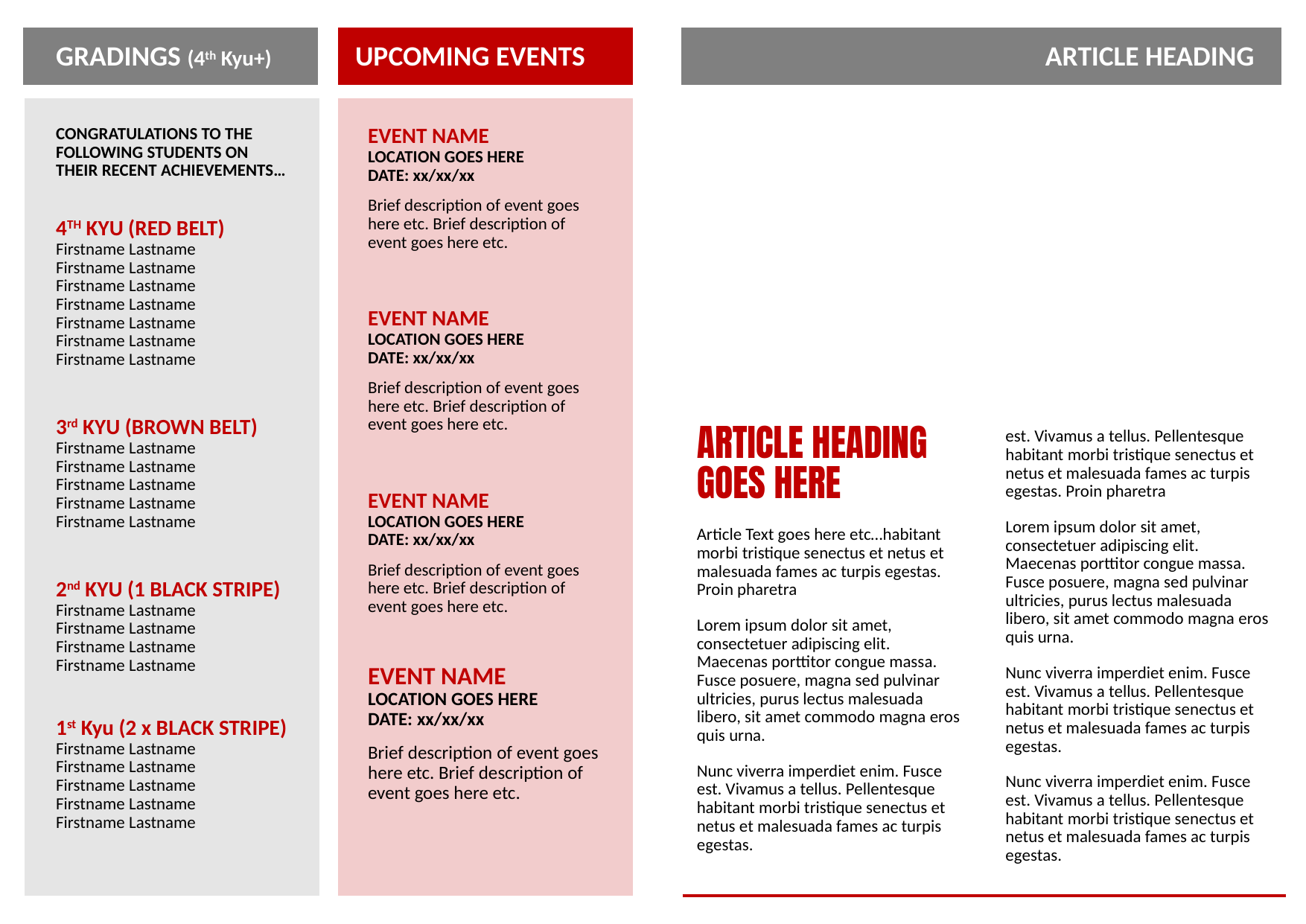

GRADINGS (4th Kyu+)
UPCOMING EVENTS
ARTICLE HEADING

CONGRATULATIONS TO THE FOLLOWING STUDENTS ON THEIR RECENT ACHIEVEMENTS…
4TH KYU (RED BELT)
Firstname Lastname
Firstname Lastname
Firstname Lastname
Firstname Lastname
Firstname Lastname
Firstname Lastname
Firstname Lastname
3rd KYU (BROWN BELT)
Firstname Lastname
Firstname Lastname
Firstname Lastname
Firstname Lastname
Firstname Lastname
2nd KYU (1 BLACK STRIPE)
Firstname Lastname
Firstname Lastname
Firstname Lastname
Firstname Lastname
1st Kyu (2 x BLACK STRIPE)
Firstname Lastname
Firstname Lastname
Firstname Lastname
Firstname Lastname
Firstname Lastname

EVENT NAME
LOCATION GOES HERE
DATE: xx/xx/xx
Brief description of event goes here etc. Brief description of event goes here etc.
EVENT NAME
LOCATION GOES HERE
DATE: xx/xx/xx
Brief description of event goes here etc. Brief description of event goes here etc.
EVENT NAME
LOCATION GOES HERE
DATE: xx/xx/xx
Brief description of event goes here etc. Brief description of event goes here etc.
EVENT NAME
LOCATION GOES HERE
DATE: xx/xx/xx
Brief description of event goes here etc. Brief description of event goes here etc.

ARTICLE HEADING GOES HERE

est. Vivamus a tellus. Pellentesque habitant morbi tristique senectus et netus et malesuada fames ac turpis egestas. Proin pharetra
Lorem ipsum dolor sit amet, consectetuer adipiscing elit. Maecenas porttitor congue massa. Fusce posuere, magna sed pulvinar ultricies, purus lectus malesuada libero, sit amet commodo magna eros quis urna.
Nunc viverra imperdiet enim. Fusce est. Vivamus a tellus. Pellentesque habitant morbi tristique senectus et netus et malesuada fames ac turpis egestas.
Nunc viverra imperdiet enim. Fusce est. Vivamus a tellus. Pellentesque habitant morbi tristique senectus et netus et malesuada fames ac turpis egestas.

Article Text goes here etc…habitant morbi tristique senectus et netus et malesuada fames ac turpis egestas. Proin pharetra
Lorem ipsum dolor sit amet, consectetuer adipiscing elit. Maecenas porttitor congue massa. Fusce posuere, magna sed pulvinar ultricies, purus lectus malesuada libero, sit amet commodo magna eros quis urna.
Nunc viverra imperdiet enim. Fusce est. Vivamus a tellus. Pellentesque habitant morbi tristique senectus et netus et malesuada fames ac turpis egestas.